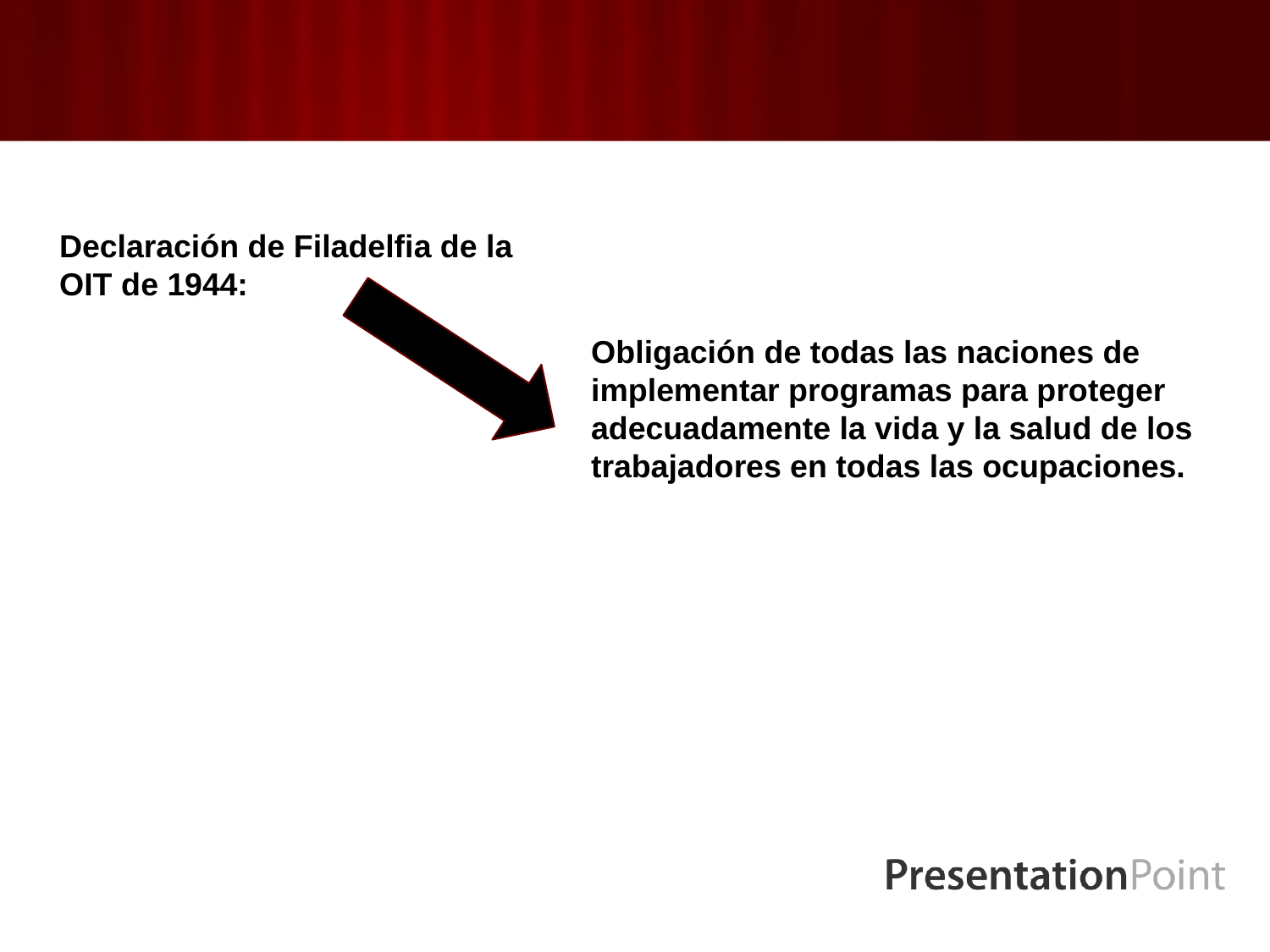

Declaración de Filadelfia de la OIT de 1944:

Obligación de todas las naciones de implementar programas para proteger adecuadamente la vida y la salud de los trabajadores en todas las ocupaciones.